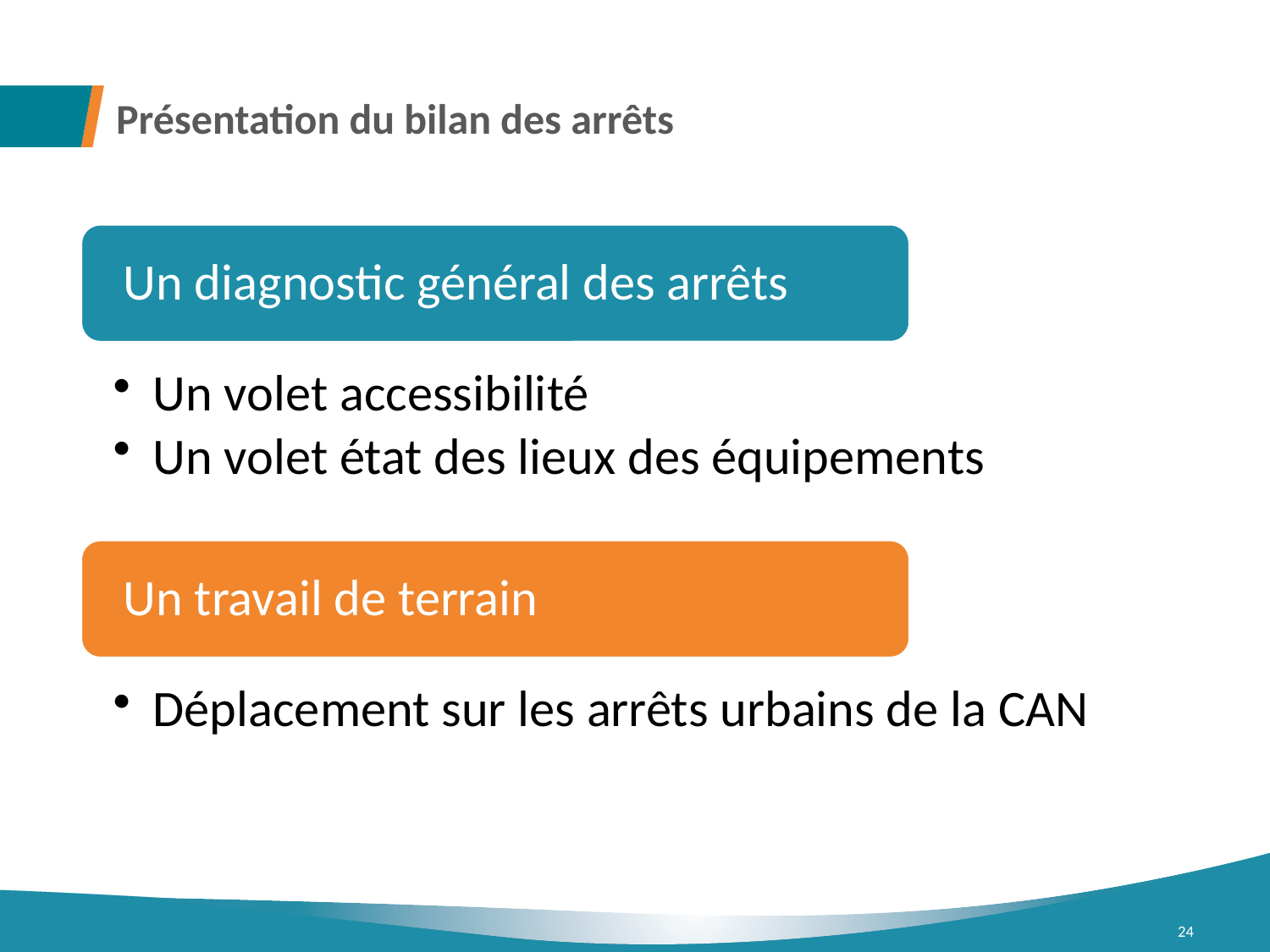

# Présentation du bilan des arrêts
Un volet accessibilité
Un volet état des lieux des équipements
Un diagnostic général des arrêts
Déplacement sur les arrêts urbains de la CAN
Un travail de terrain
24